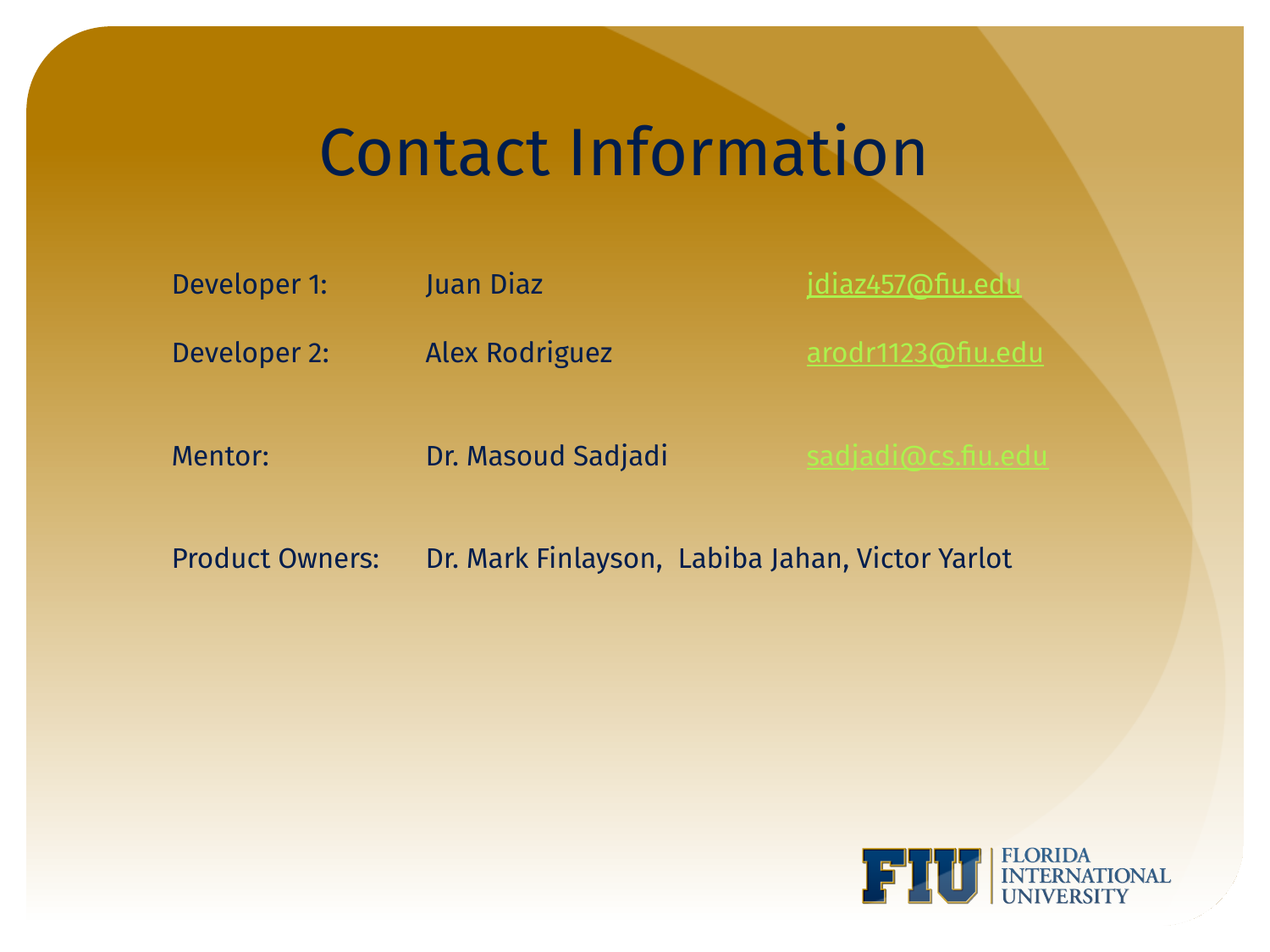

# Contact Information
Developer 1:	Juan Diaz			jdiaz457@fiu.edu
Developer 2: 	Alex Rodriguez		arodr1123@fiu.edu
Mentor:		Dr. Masoud Sadjadi		sadjadi@cs.fiu.edu
Product Owners:	Dr. Mark Finlayson,  Labiba Jahan, Victor Yarlot